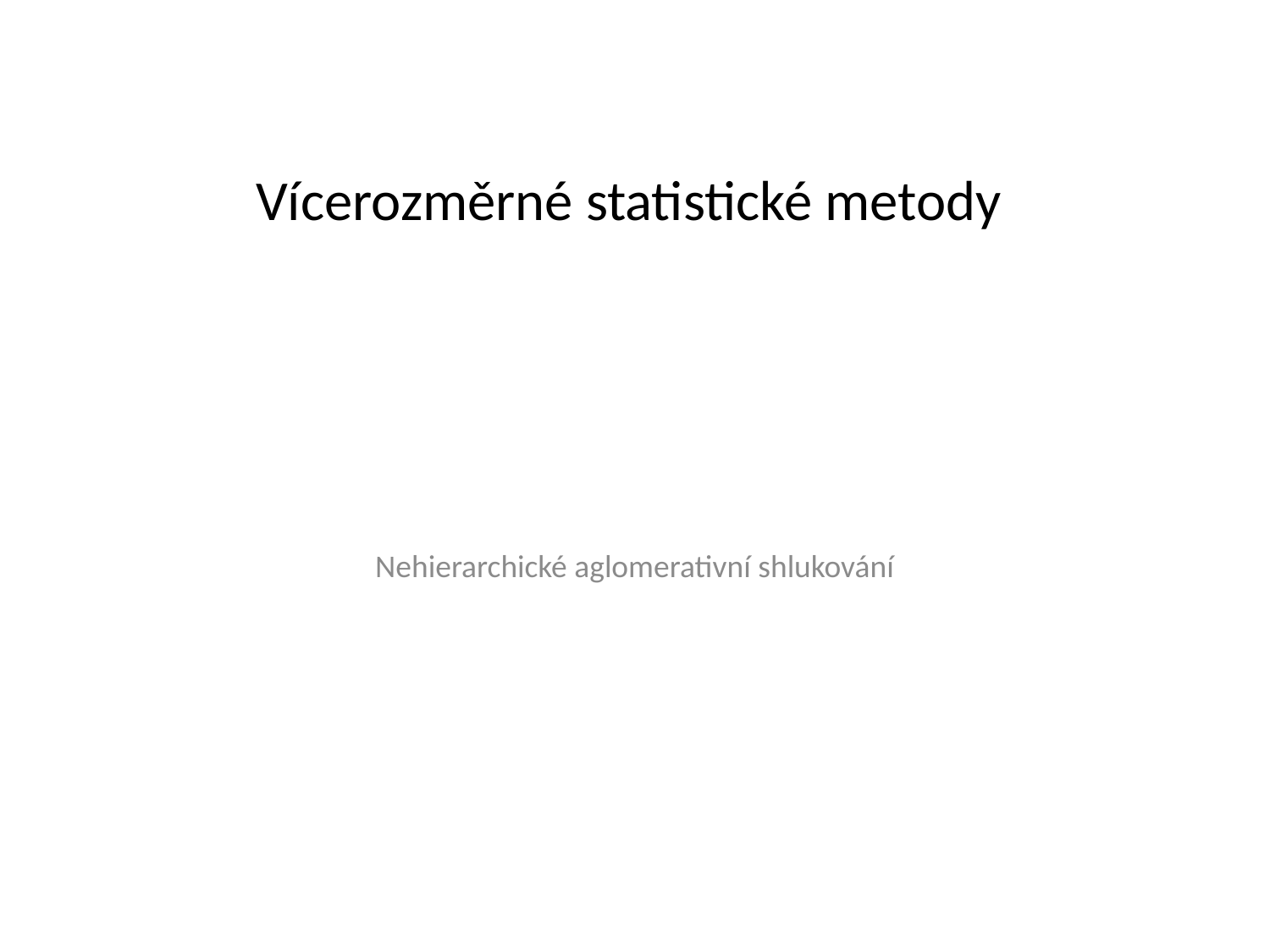

# Vícerozměrné statistické metody
Nehierarchické aglomerativní shlukování